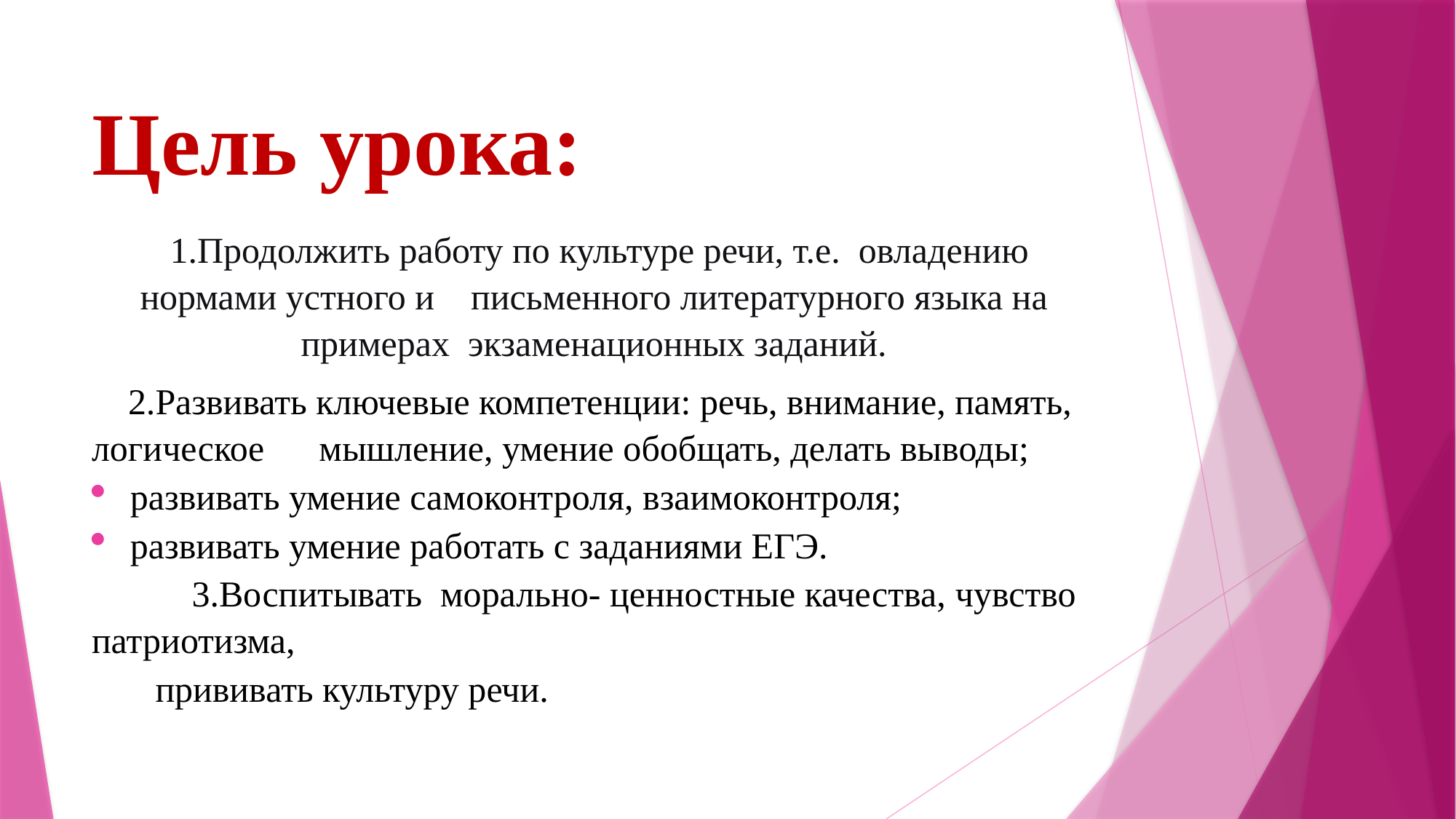

# Цель урока:
  1.Продолжить работу по культуре речи, т.е.  овладению нормами устного и    письменного литературного языка на примерах  экзаменационных заданий.
    2.Развивать ключевые компетенции: речь, внимание, память, логическое      мышление, умение обобщать, делать выводы;
развивать умение самоконтроля, взаимоконтроля;
развивать умение работать с заданиями ЕГЭ.
           3.Воспитывать  морально- ценностные качества, чувство патриотизма,
       прививать культуру речи.